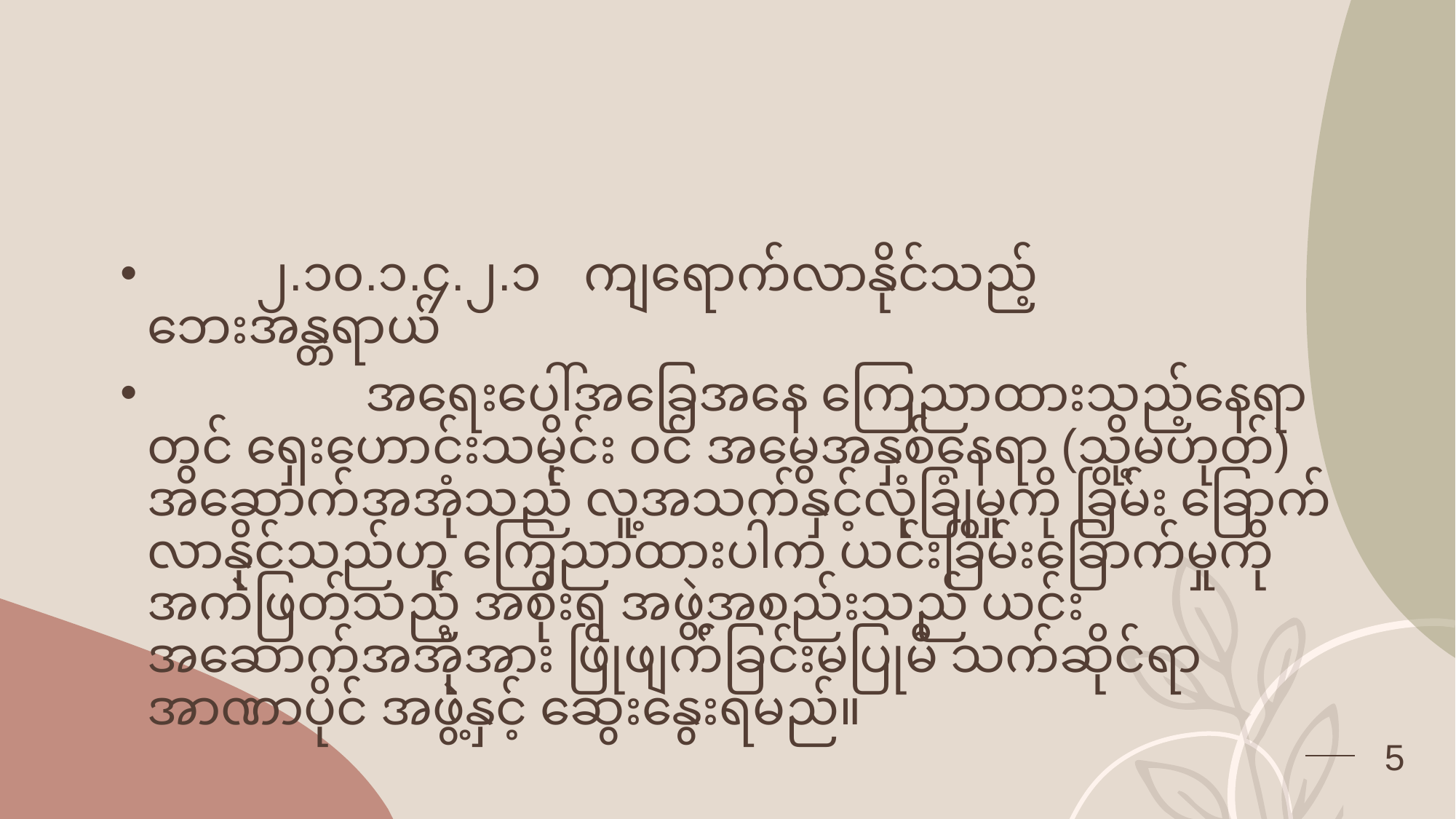

၂.၁၀.၁.၄.၂.၁	ကျရောက်လာနိုင်သည့် ဘေးအန္တရာယ်
		အရေးပေါ်အခြေအနေ ကြေညာထားသည့်နေရာတွင် ရှေးဟောင်းသမိုင်း ဝင် အမွေအနှစ်နေရာ (သို့မဟုတ်) အဆောက်အအုံသည် လူ့အသက်နှင့်လုံခြုံမှုကို ခြိမ်း ခြောက်လာနိုင်သည်ဟု ကြေညာထားပါက ယင်းခြိမ်းခြောက်မှုကို အကဲဖြတ်သည့် အစိုးရ အဖွဲ့အစည်းသည် ယင်းအဆောက်အအုံအား ဖြိုဖျက်ခြင်းမပြုမီ သက်ဆိုင်ရာအာဏာပိုင် အဖွဲ့နှင့် ဆွေးနွေးရမည်။

5